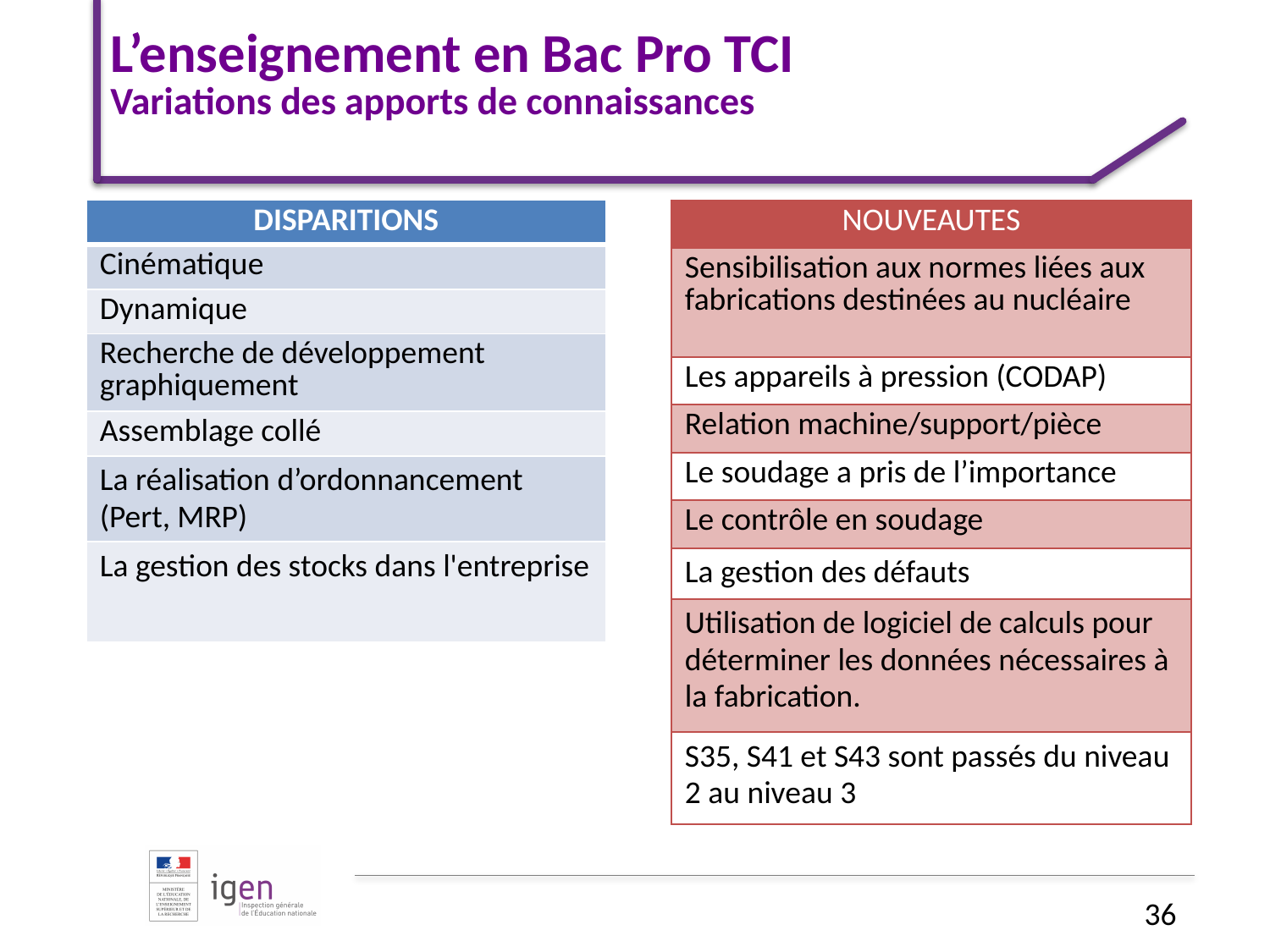

# L’enseignement en Bac Pro TCI Variations des apports de connaissances
| NOUVEAUTES |
| --- |
| Sensibilisation aux normes liées aux fabrications destinées au nucléaire |
| Les appareils à pression (CODAP) |
| Relation machine/support/pièce |
| Le soudage a pris de l’importance |
| Le contrôle en soudage |
| La gestion des défauts |
| Utilisation de logiciel de calculs pour déterminer les données nécessaires à la fabrication. |
| S35, S41 et S43 sont passés du niveau 2 au niveau 3 |
| DISPARITIONS |
| --- |
| Cinématique |
| Dynamique |
| Recherche de développement graphiquement |
| Assemblage collé |
| La réalisation d’ordonnancement (Pert, MRP) |
| La gestion des stocks dans l'entreprise |
36